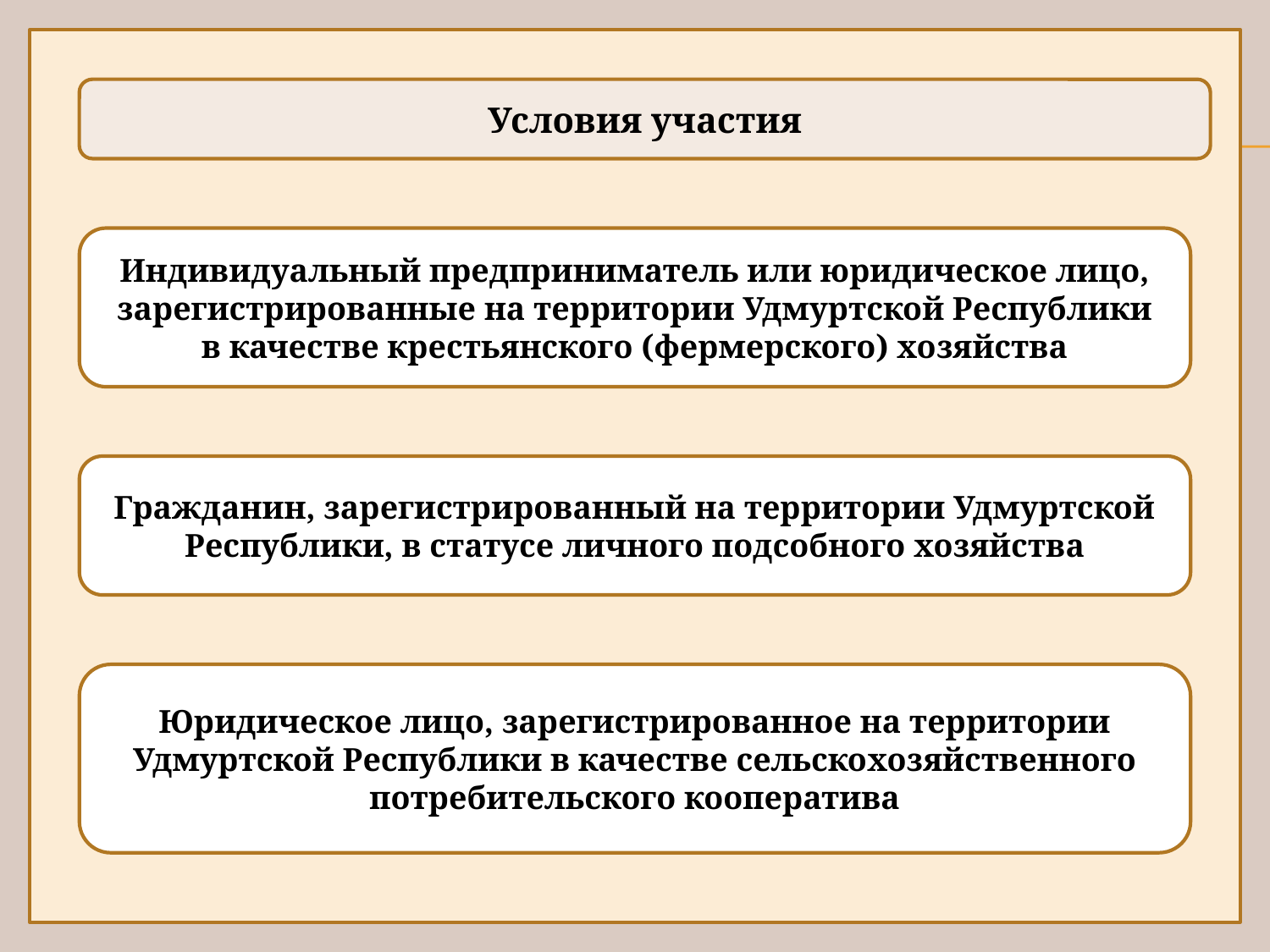

Условия участия
Индивидуальный предприниматель или юридическое лицо, зарегистрированные на территории Удмуртской Республики
в качестве крестьянского (фермерского) хозяйства
Гражданин, зарегистрированный на территории Удмуртской Республики, в статусе личного подсобного хозяйства
Юридическое лицо, зарегистрированное на территории Удмуртской Республики в качестве сельскохозяйственного потребительского кооператива